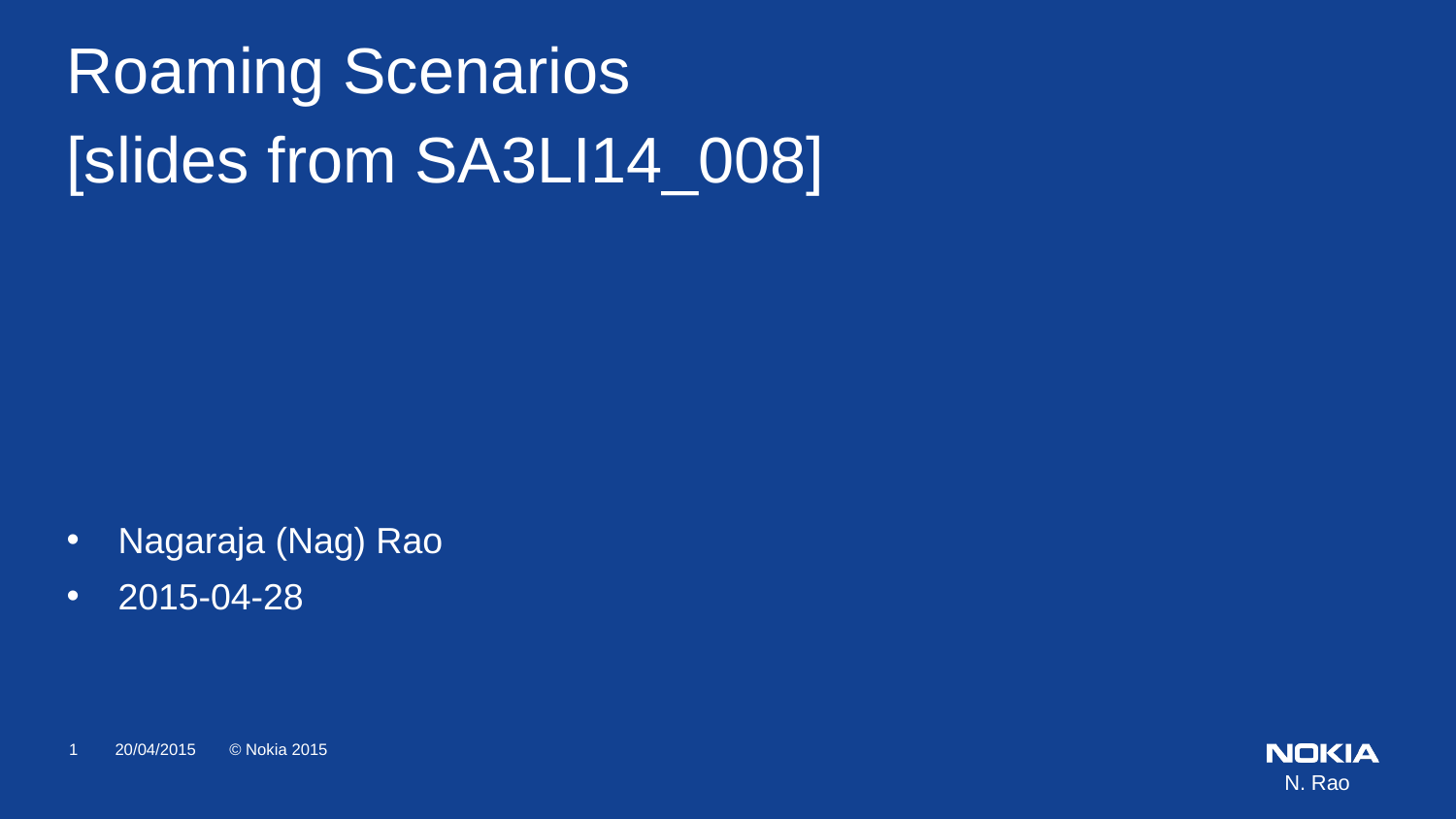

Roaming Scenarios
[slides from SA3LI14_008]

Nagaraja (Nag) Rao
2015-04-28